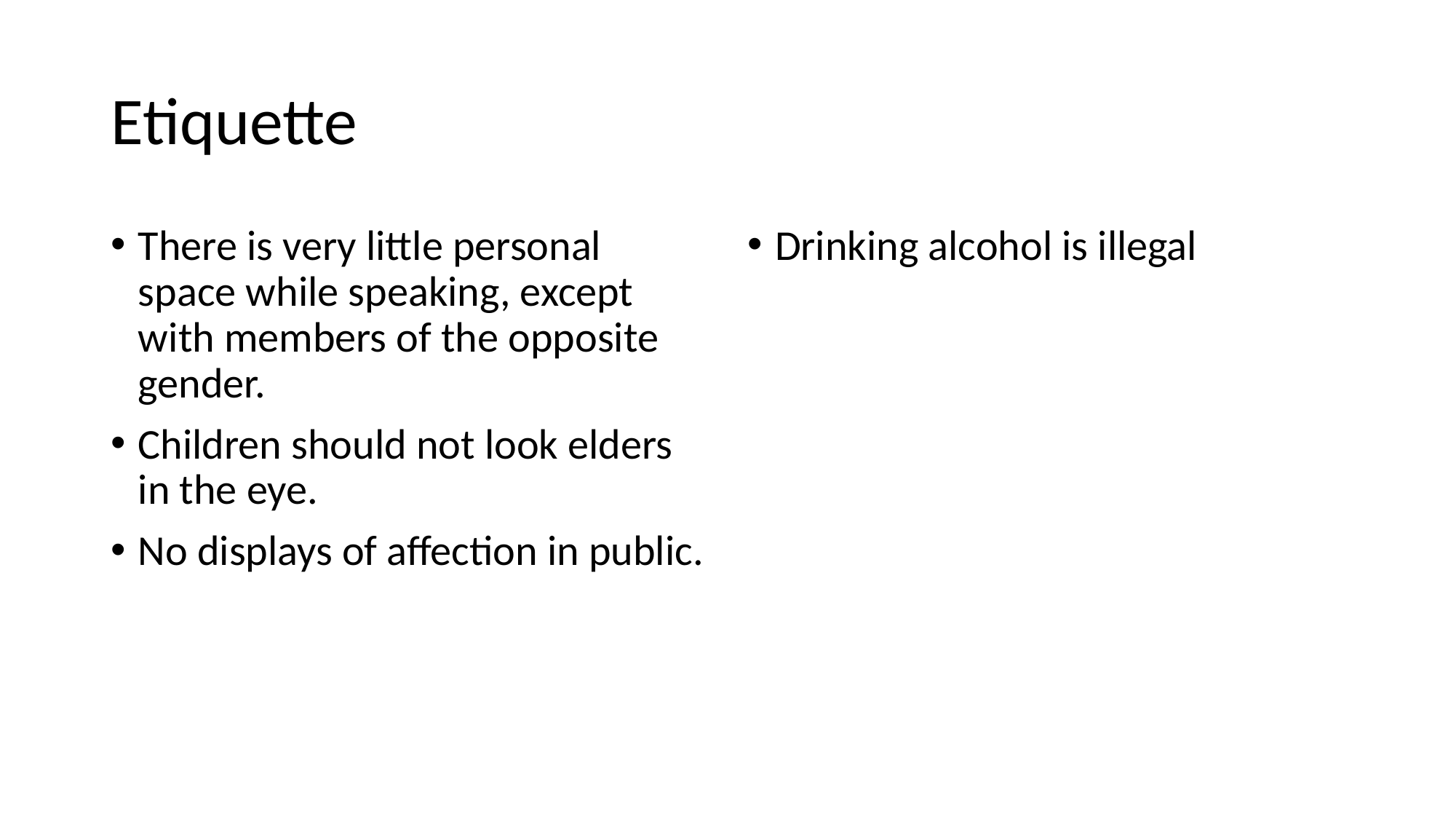

# Etiquette
There is very little personal space while speaking, except with members of the opposite gender.
Children should not look elders in the eye.
No displays of affection in public.

Drinking alcohol is illegal